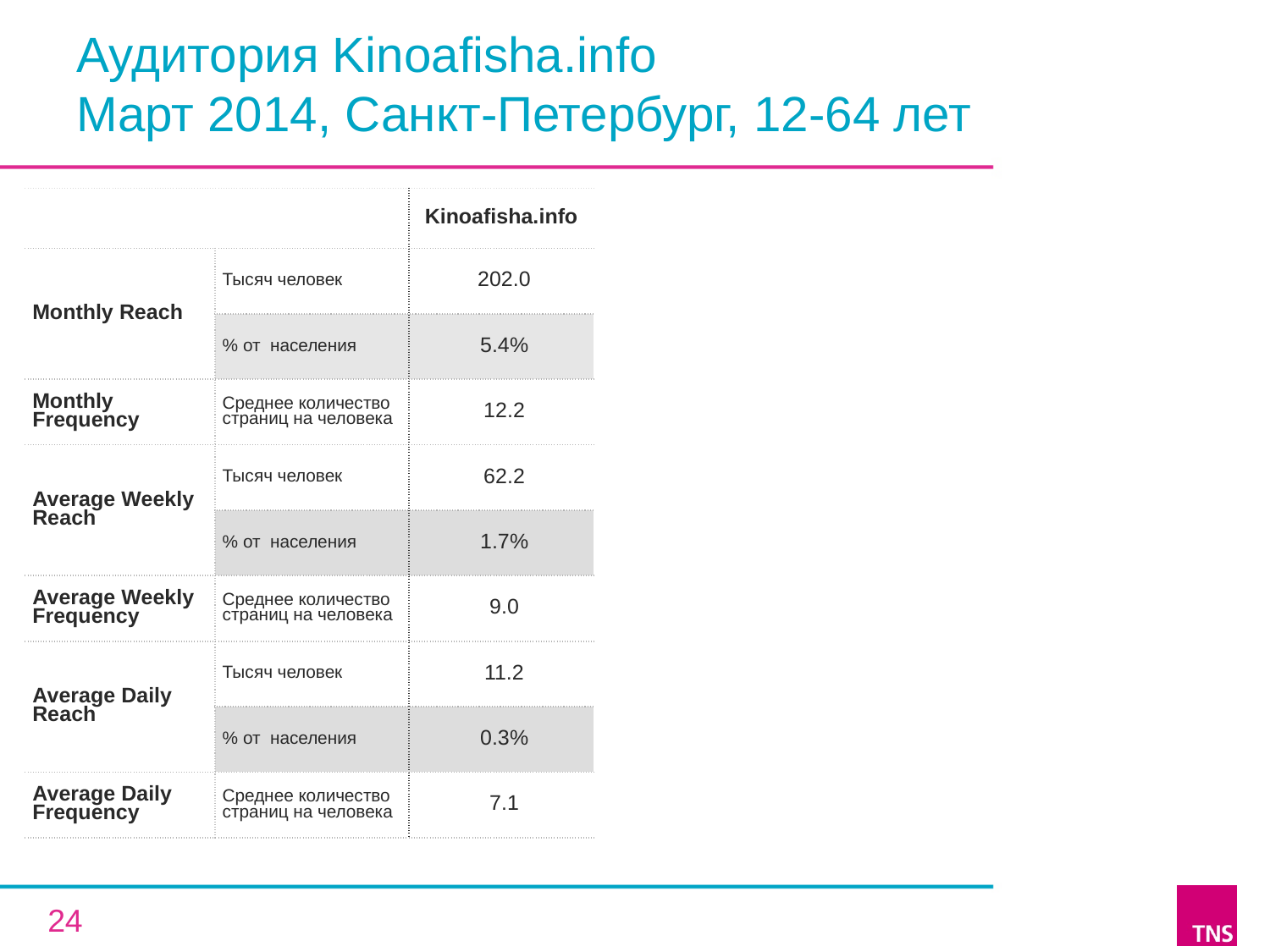

# Аудитория Kinoafisha.info Март 2014, Санкт-Петербург, 12-64 лет
|  |  | Kinoafisha.info |
| --- | --- | --- |
| Monthly Reach | Тысяч человек | 202.0 |
|  | % от населения | 5.4% |
| Monthly Frequency | Среднее количество страниц на человека | 12.2 |
| Average Weekly Reach | Тысяч человек | 62.2 |
|  | % от населения | 1.7% |
| Average Weekly Frequency | Среднее количество страниц на человека | 9.0 |
| Average Daily Reach | Тысяч человек | 11.2 |
|  | % от населения | 0.3% |
| Average Daily Frequency | Среднее количество страниц на человека | 7.1 |

24